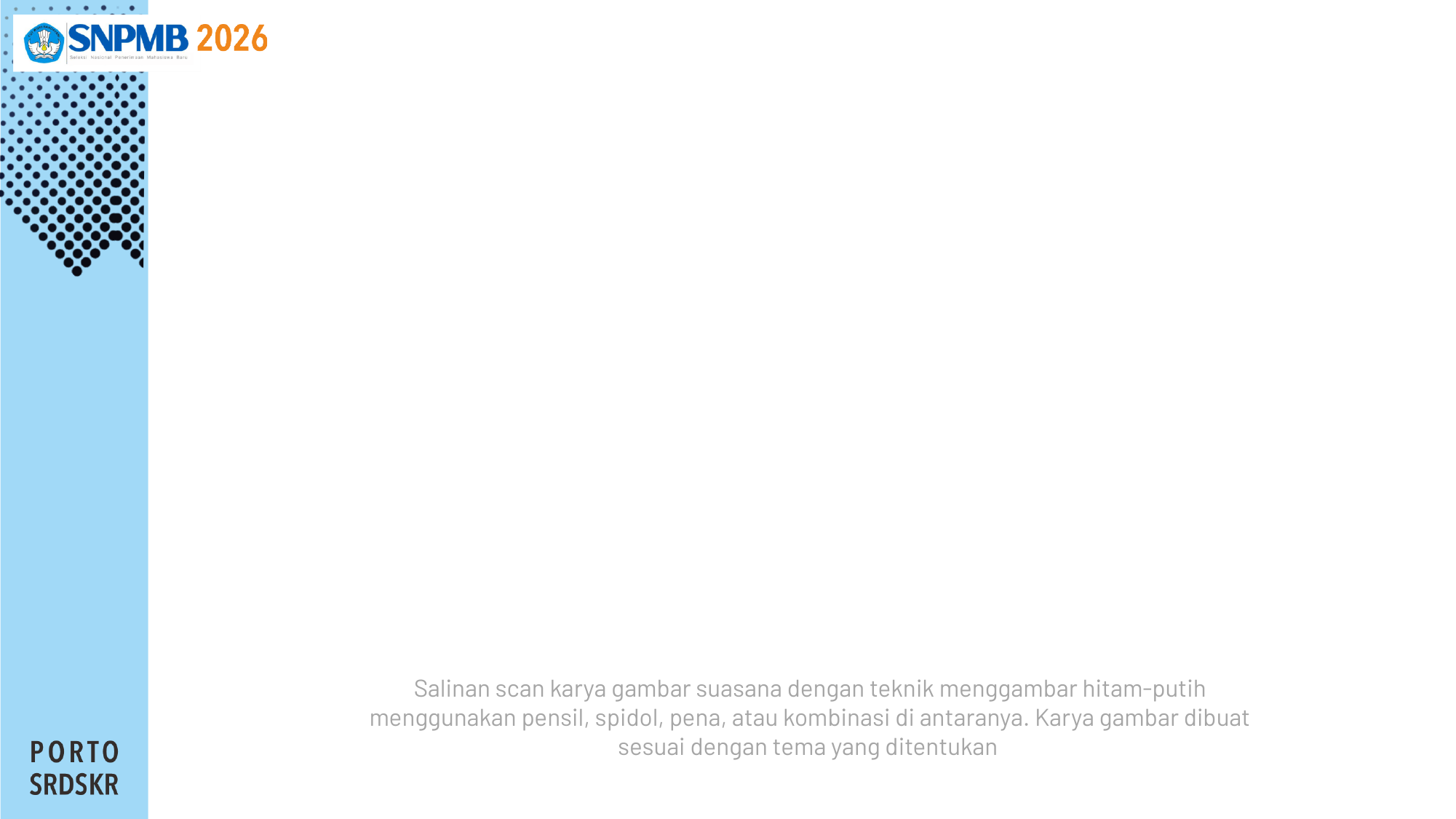

Salinan scan karya gambar suasana dengan teknik menggambar hitam-putih menggunakan pensil, spidol, pena, atau kombinasi di antaranya. Karya gambar dibuat sesuai dengan tema yang ditentukan